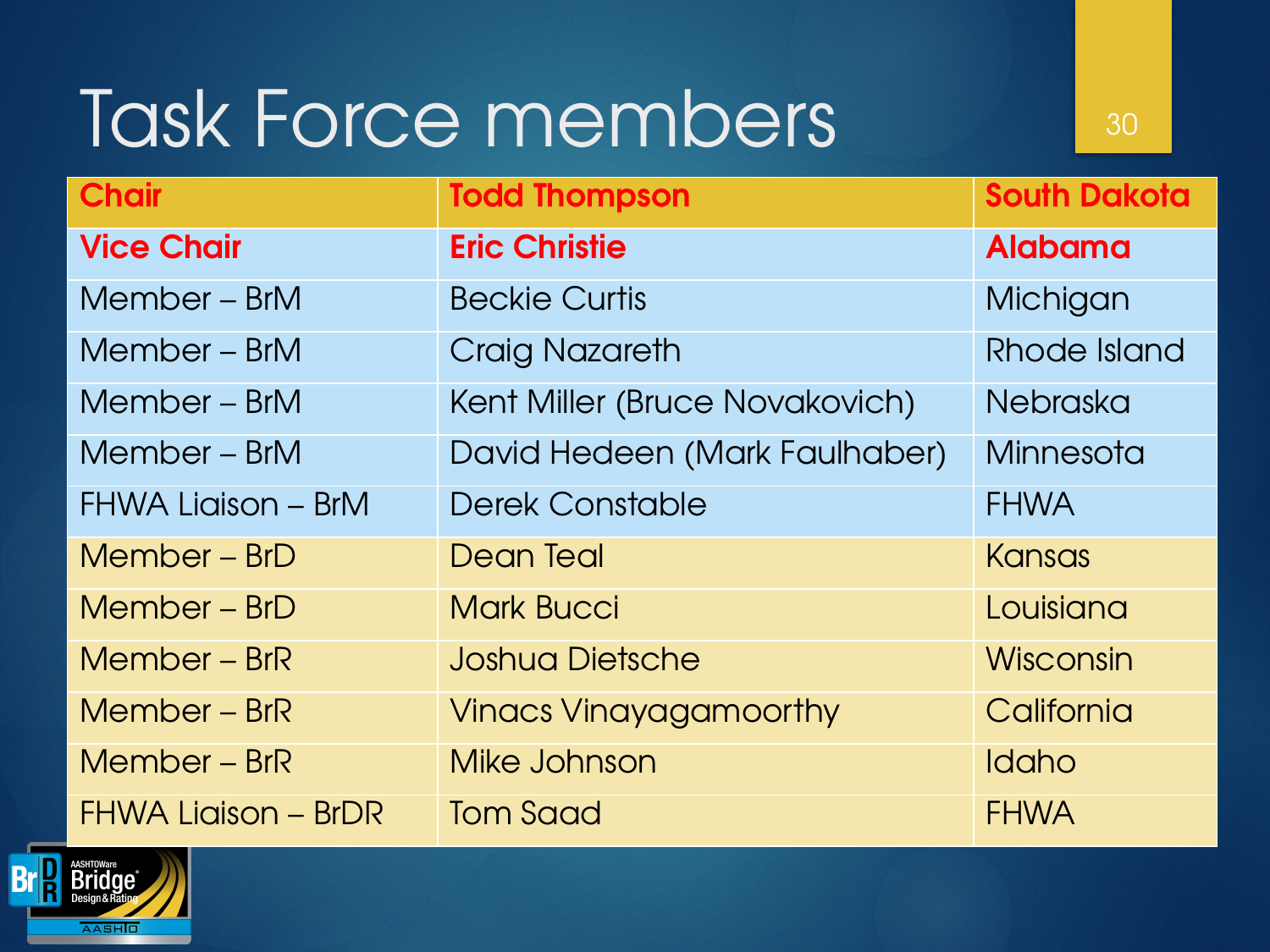

30
# Task Force members
| Chair | Todd Thompson | South Dakota |
| --- | --- | --- |
| Vice Chair | Eric Christie | Alabama |
| Member – BrM | Beckie Curtis | Michigan |
| Member – BrM | Craig Nazareth | Rhode Island |
| Member – BrM | Kent Miller (Bruce Novakovich) | Nebraska |
| Member – BrM | David Hedeen (Mark Faulhaber) | Minnesota |
| FHWA Liaison – BrM | Derek Constable | FHWA |
| Member – BrD | Dean Teal | Kansas |
| Member – BrD | Mark Bucci | Louisiana |
| Member – BrR | Joshua Dietsche | Wisconsin |
| Member – BrR | Vinacs Vinayagamoorthy | California |
| Member – BrR | Mike Johnson | Idaho |
| FHWA Liaison – BrDR | Tom Saad | FHWA |